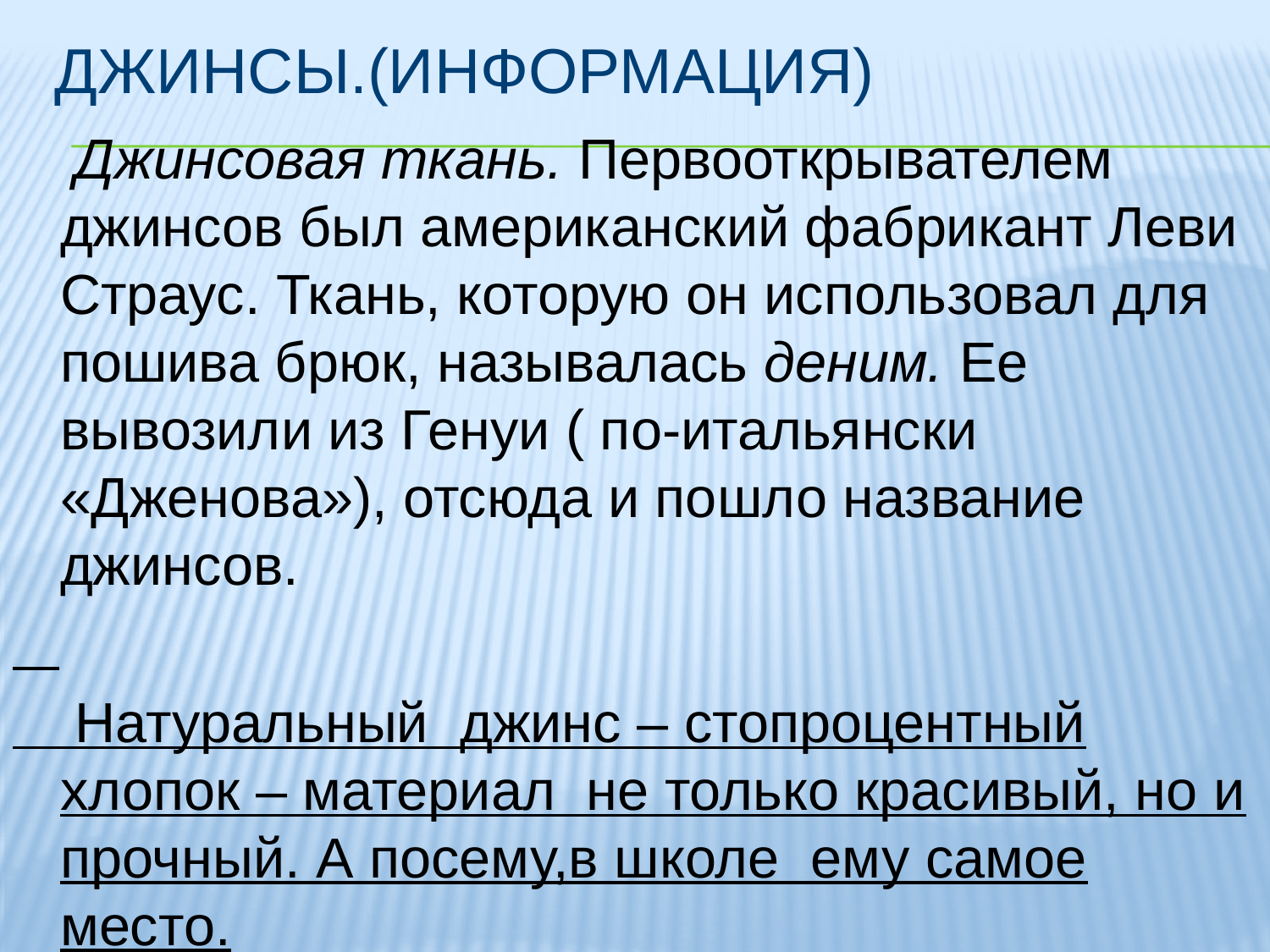

# Джинсы.(информация)
    Джинсовая ткань. Первооткрывателем джинсов был американский фабрикант Леви Страус. Ткань, которую он использовал для пошива брюк, называлась деним. Ее вывозили из Генуи ( по-итальянски «Дженова»), отсюда и пошло название джинсов.

    Натуральный  джинс – стопроцентный хлопок – материал  не только красивый, но и прочный. А посему,в школе  ему самое место.